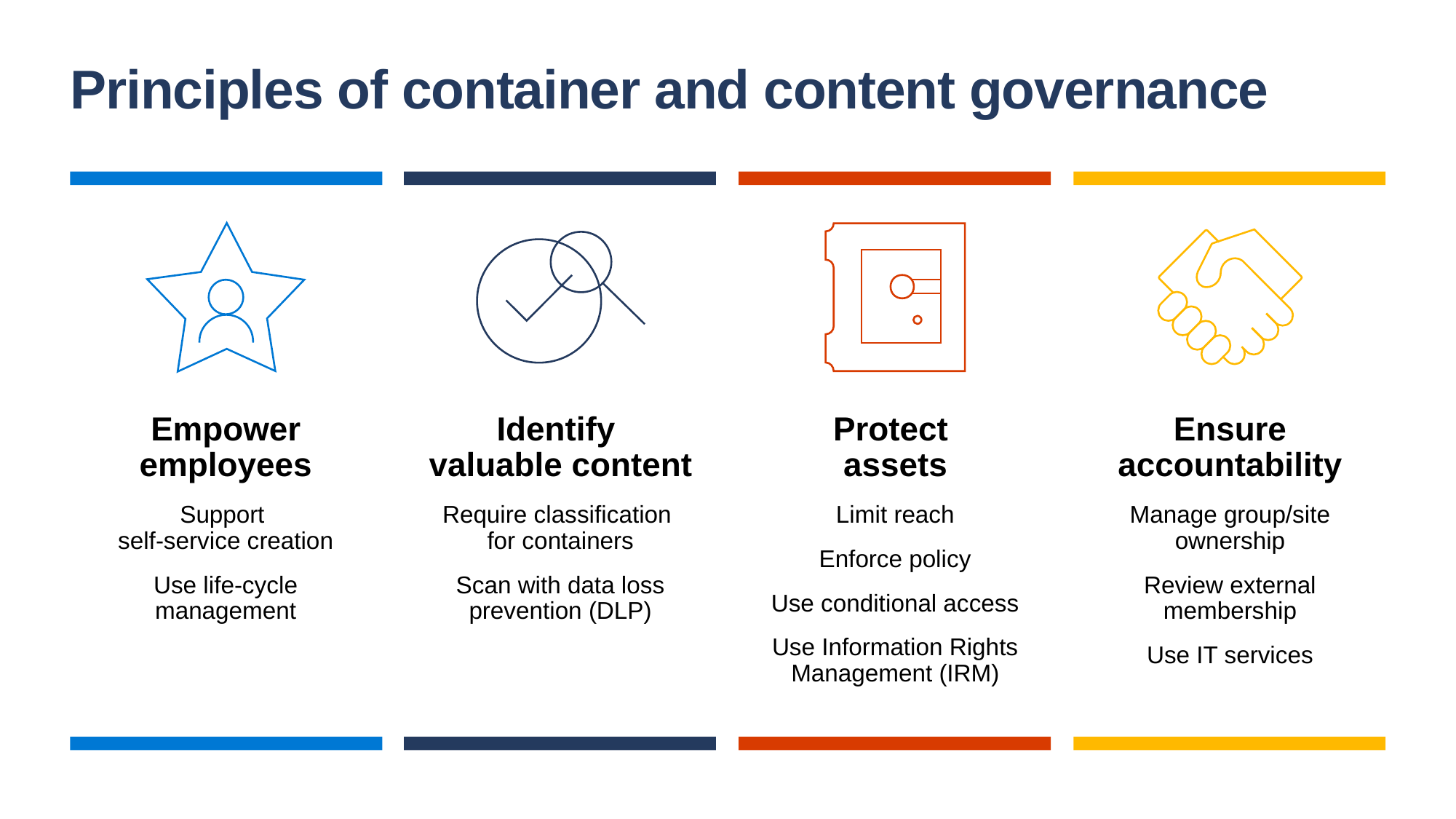

# Principles of container and content governance
Empower employees
Support
self-service creation
Use life-cycle management

Identify
valuable content
Require classification
for containers
Scan with data loss prevention (DLP)

Protect
assets
Limit reach
Enforce policy
Use conditional access
Use Information Rights Management (IRM)

Ensure accountability
Manage group/site ownership
Review external membership
Use IT services